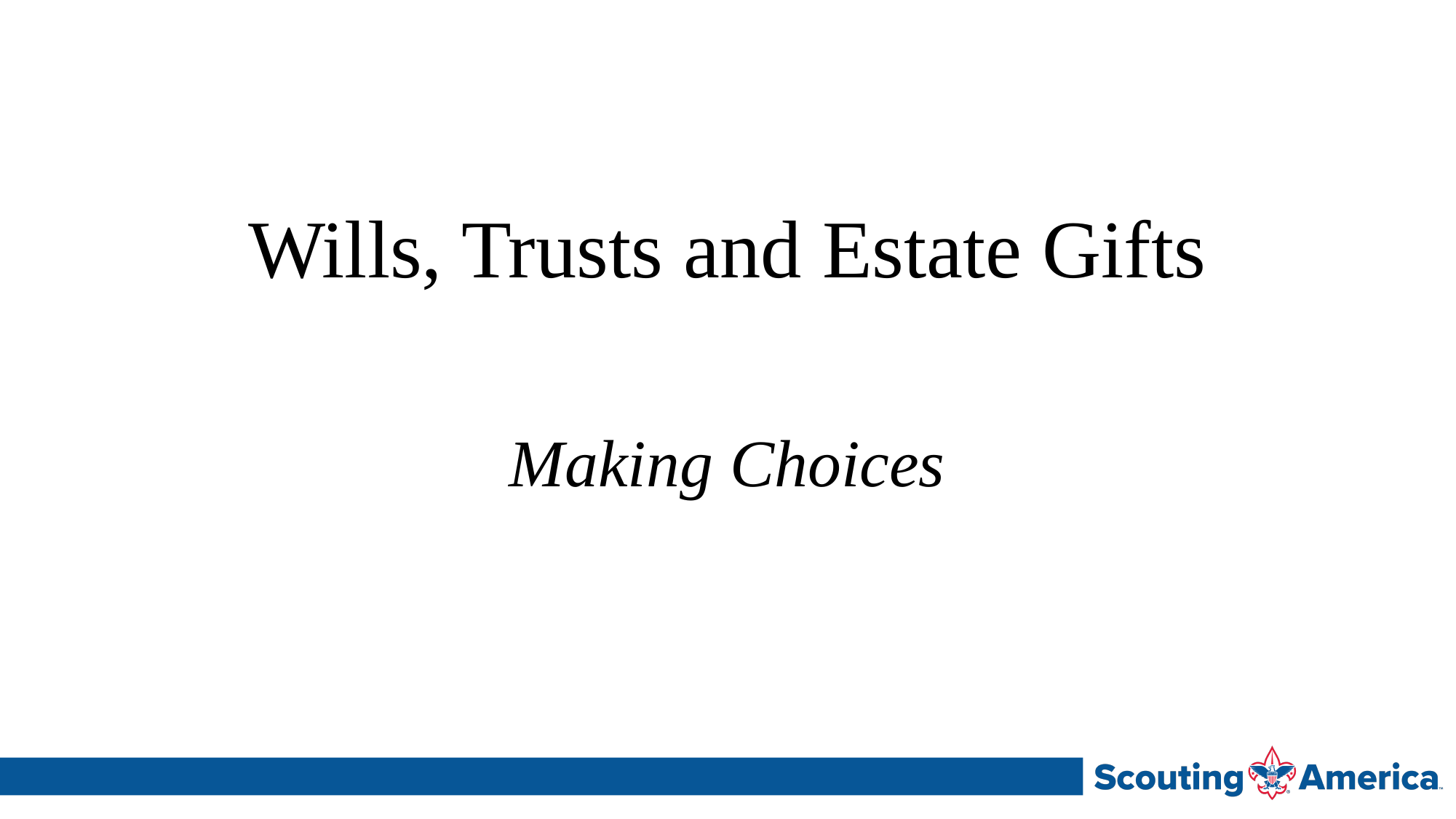

# Wills, Trusts and Estate Gifts
Making Choices